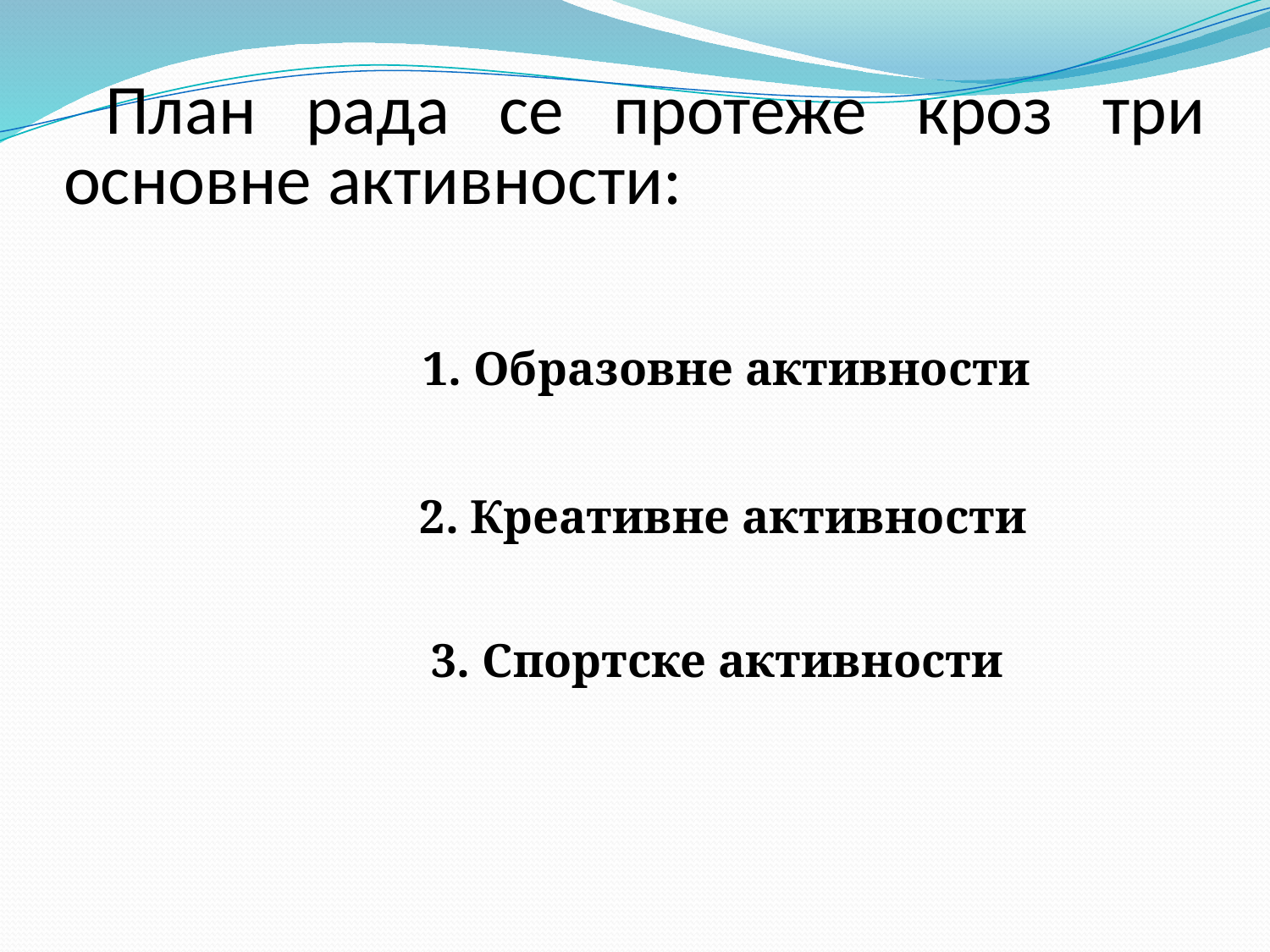

# План рада се протеже кроз три основне активности:

                     1. Образовне активности

                             2. Креативне активности

                              3. Спортске активности